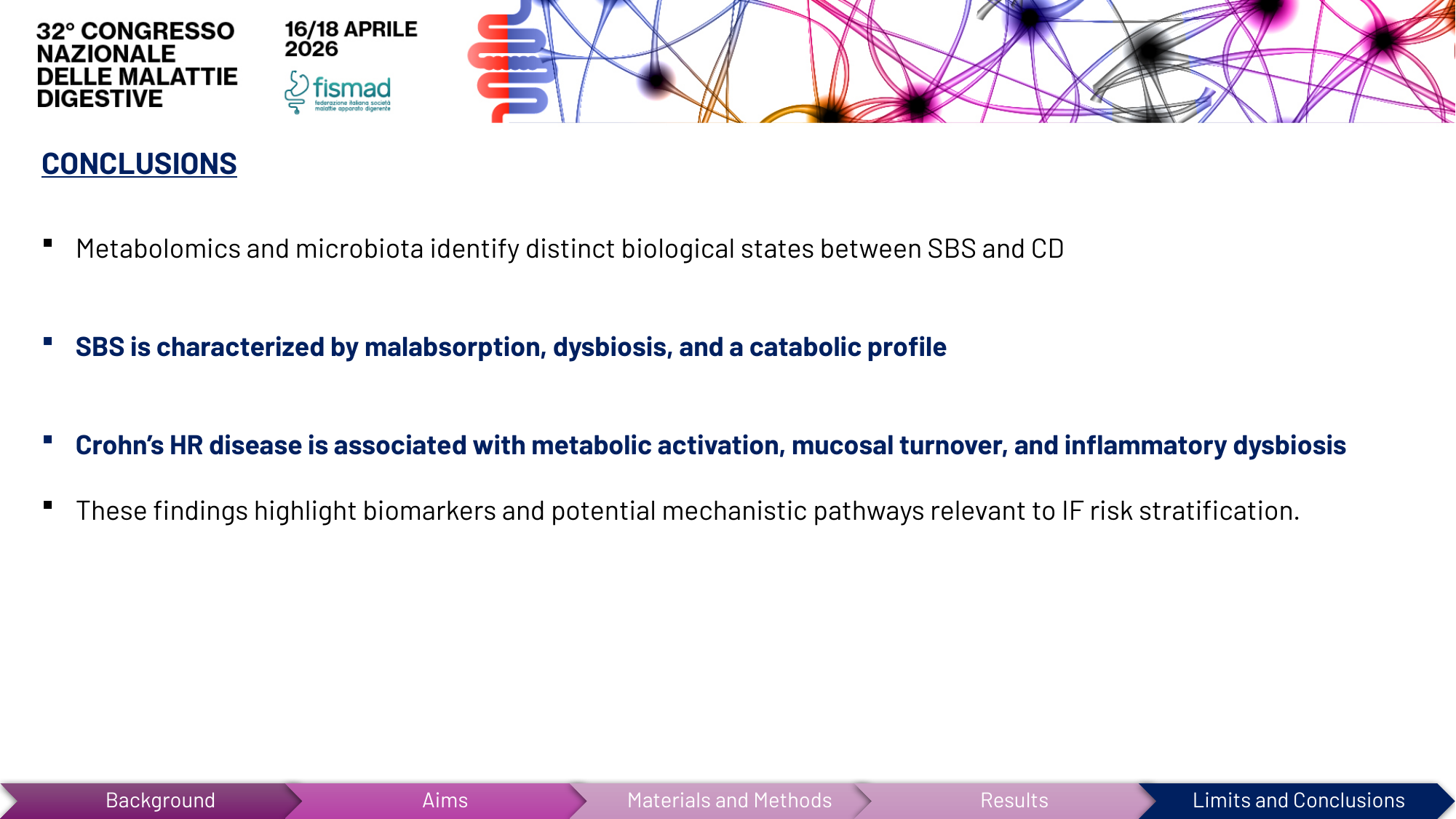

CONCLUSIONS
Metabolomics and microbiota identify distinct biological states between SBS and CD

SBS is characterized by malabsorption, dysbiosis, and a catabolic profile

Crohn’s HR disease is associated with metabolic activation, mucosal turnover, and inflammatory dysbiosis

These findings highlight biomarkers and potential mechanistic pathways relevant to IF risk stratification.
Background
Aims
Materials and Methods
Results
Limits and Conclusions